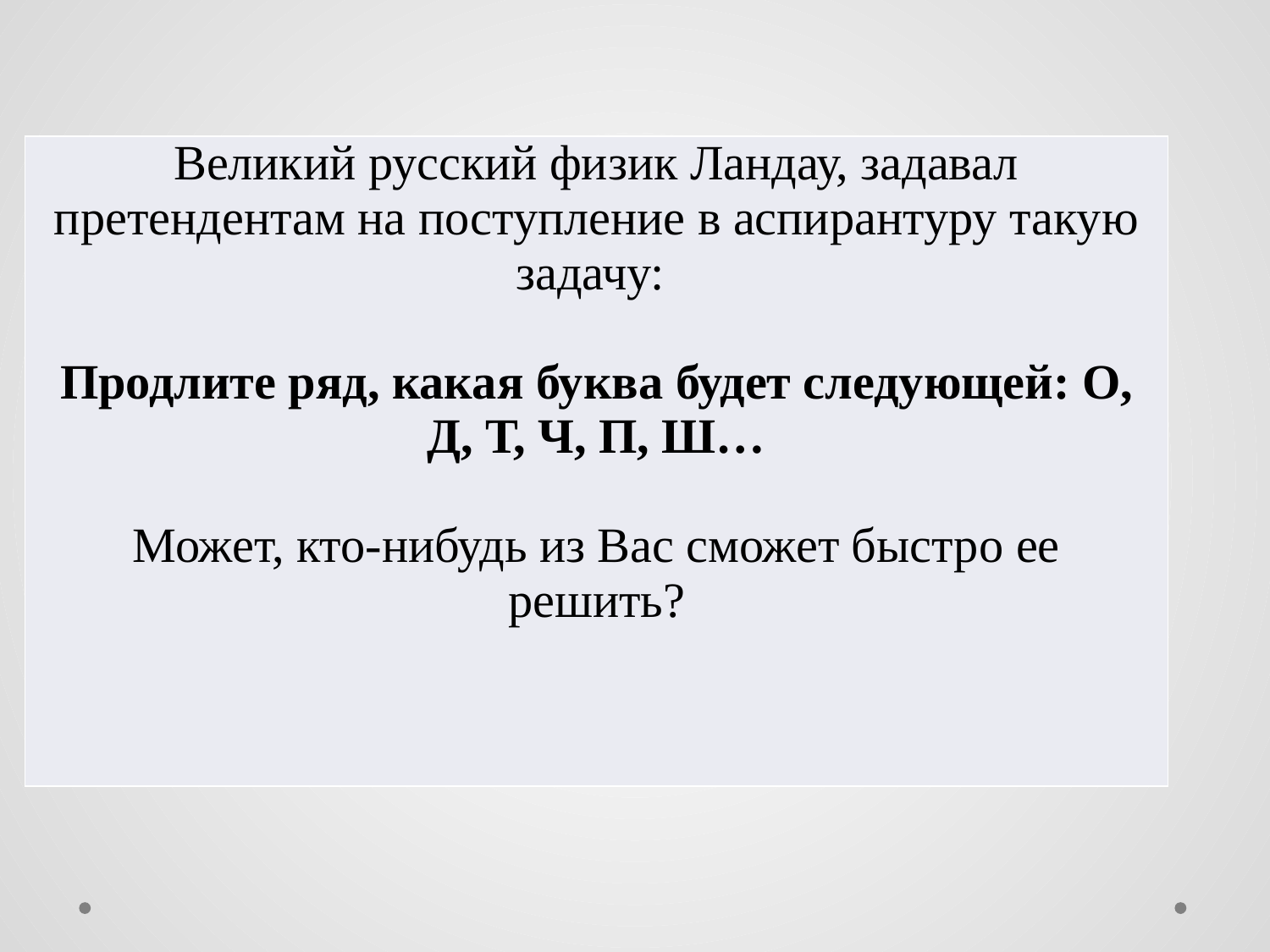

| Великий русский физик Ландау, задавал претендентам на поступление в аспирантуру такую задачу: Продлите ряд, какая буква будет следующей: О, Д, Т, Ч, П, Ш… Может, кто-нибудь из Вас сможет быстро ее решить? |
| --- |